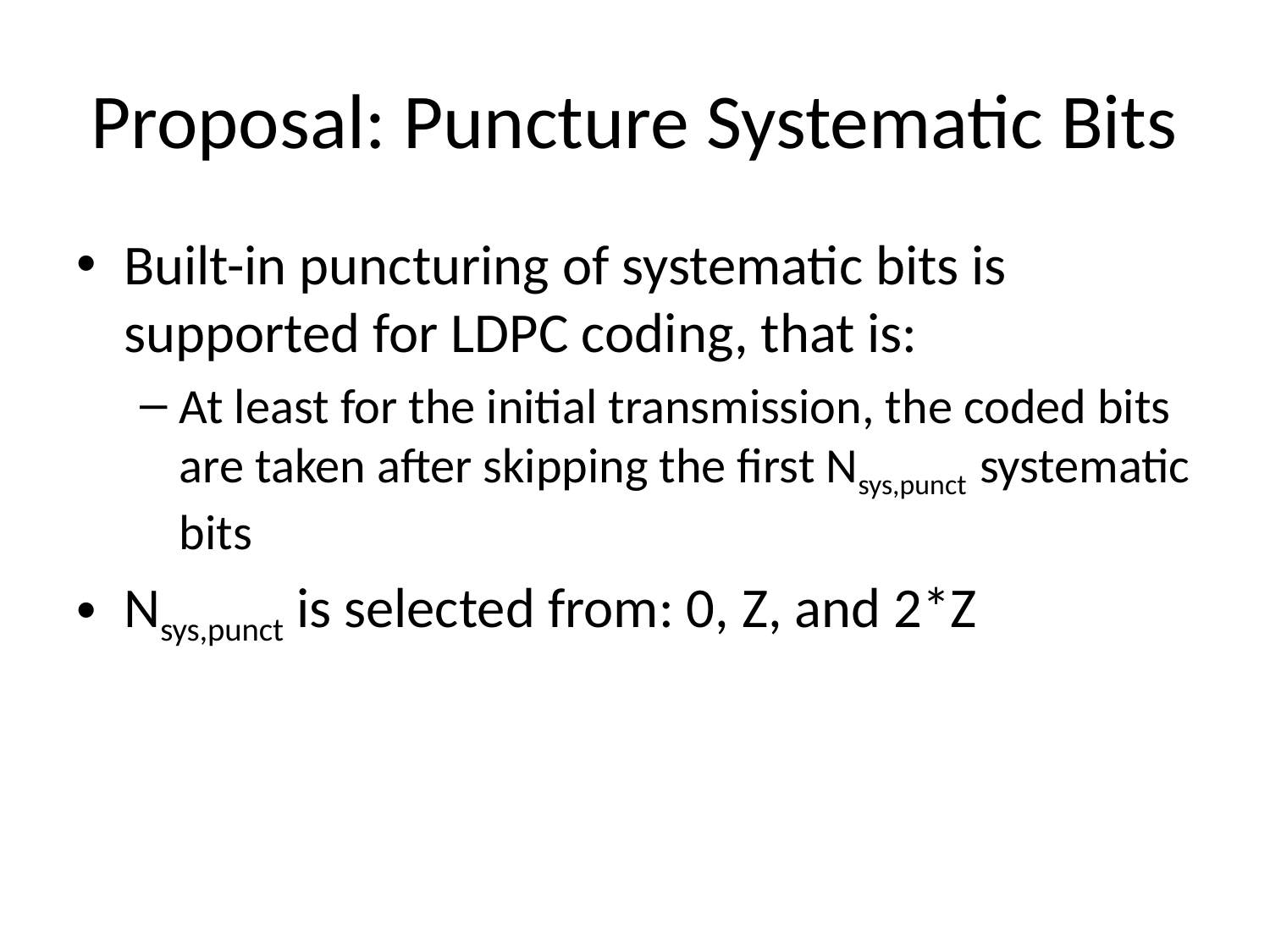

# Proposal: Puncture Systematic Bits
Built-in puncturing of systematic bits is supported for LDPC coding, that is:
At least for the initial transmission, the coded bits are taken after skipping the first Nsys,punct  systematic bits
Nsys,punct is selected from: 0, Z, and 2*Z